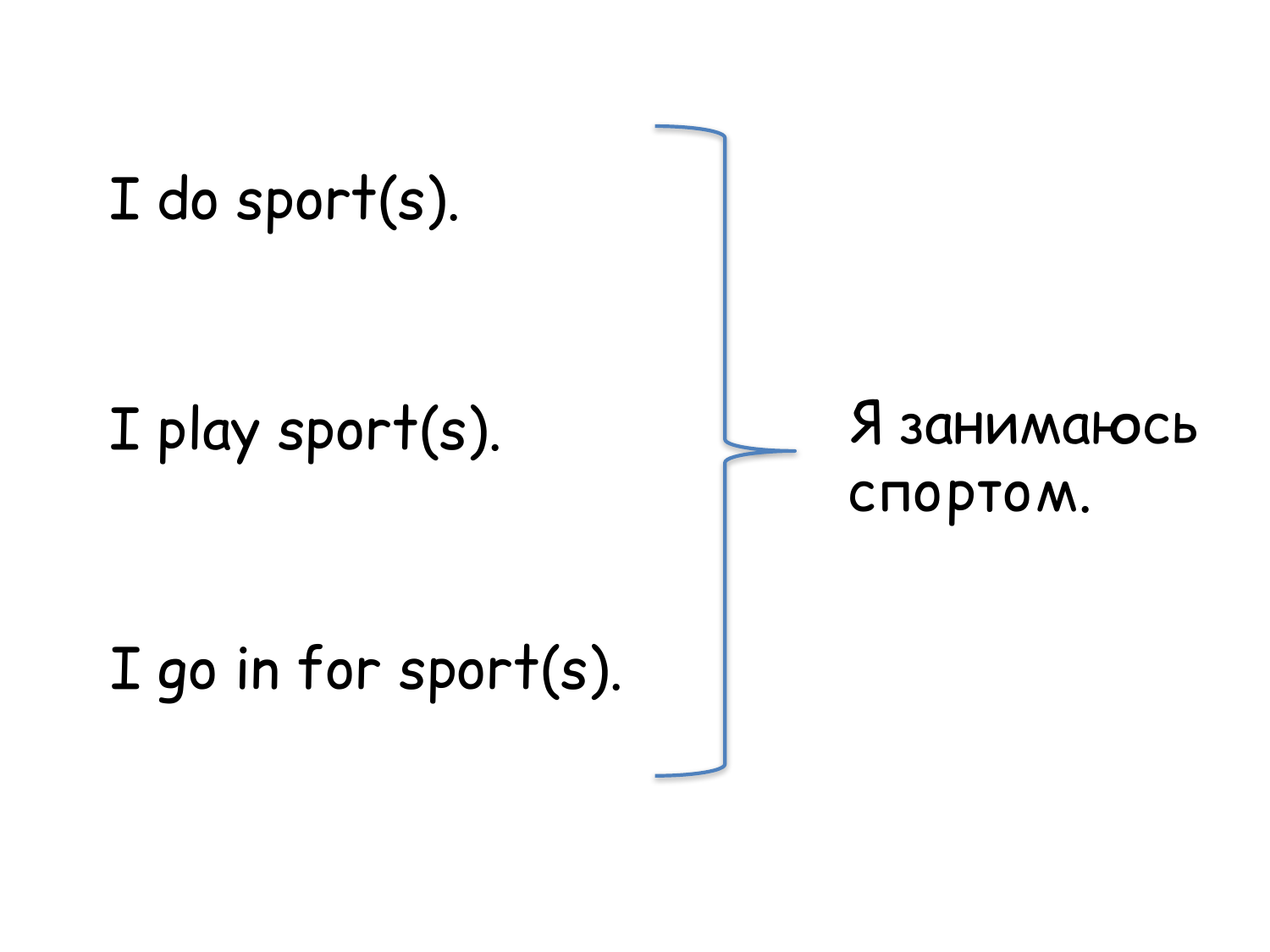

I do sport(s).
Я занимаюсь спортом.
I play sport(s).
I go in for sport(s).